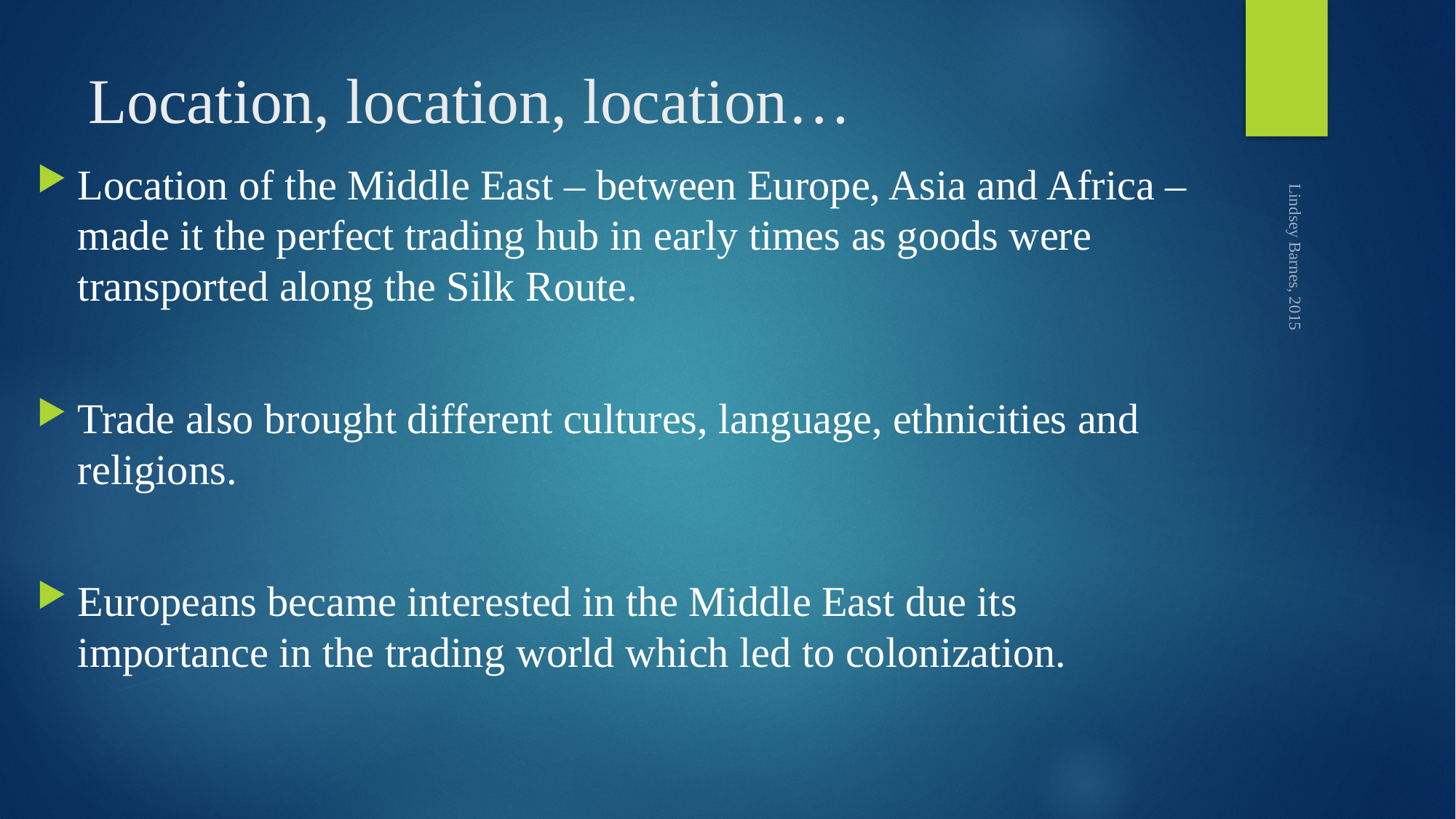

# Location, location, location…
Location of the Middle East – between Europe, Asia and Africa – made it the perfect trading hub in early times as goods were transported along the Silk Route.

Trade also brought different cultures, language, ethnicities and religions.

Europeans became interested in the Middle East due its importance in the trading world which led to colonization.
Lindsey Barnes, 2015